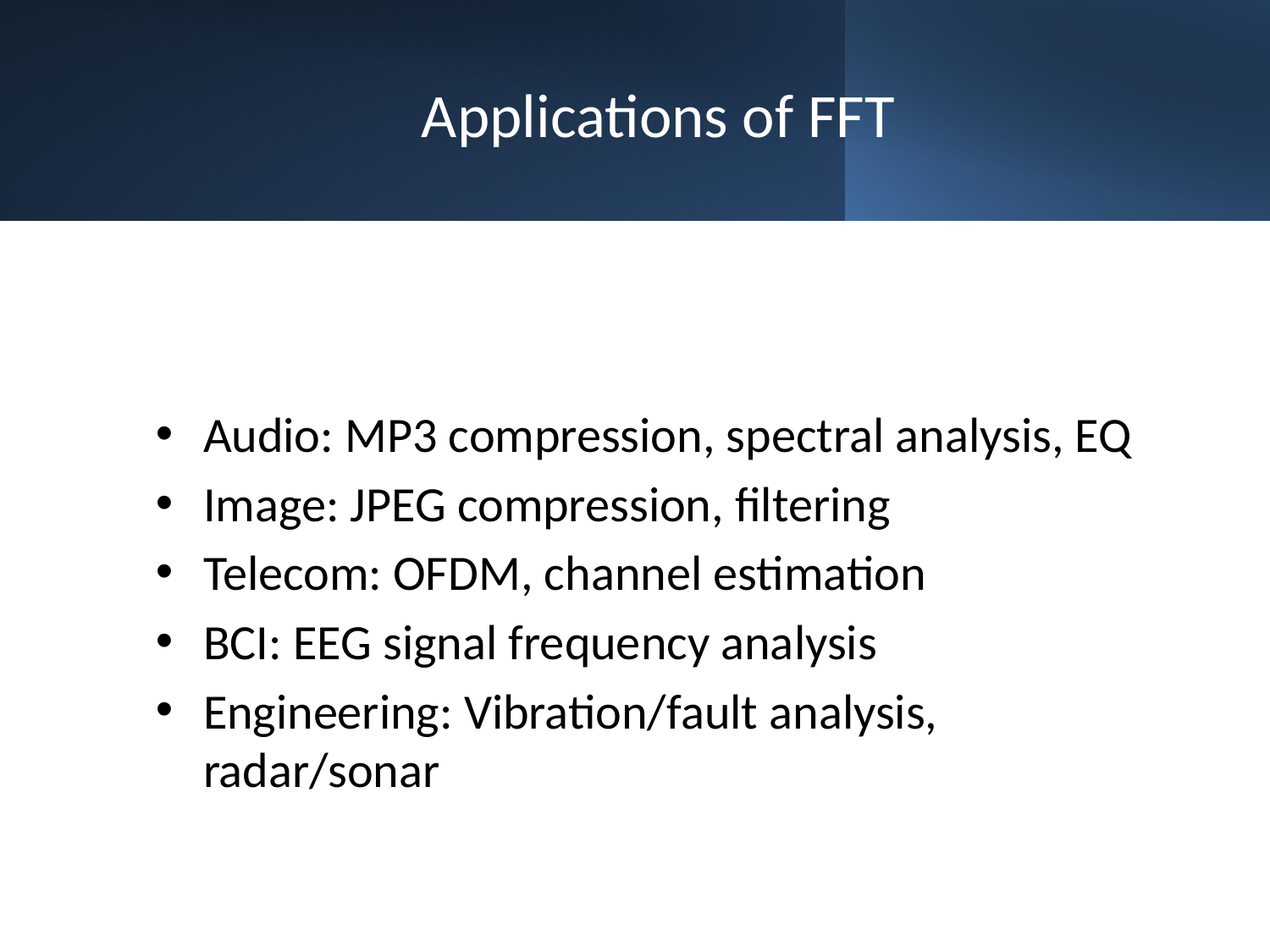

# Applications of FFT

Audio: MP3 compression, spectral analysis, EQ
Image: JPEG compression, filtering
Telecom: OFDM, channel estimation
BCI: EEG signal frequency analysis
Engineering: Vibration/fault analysis, radar/sonar